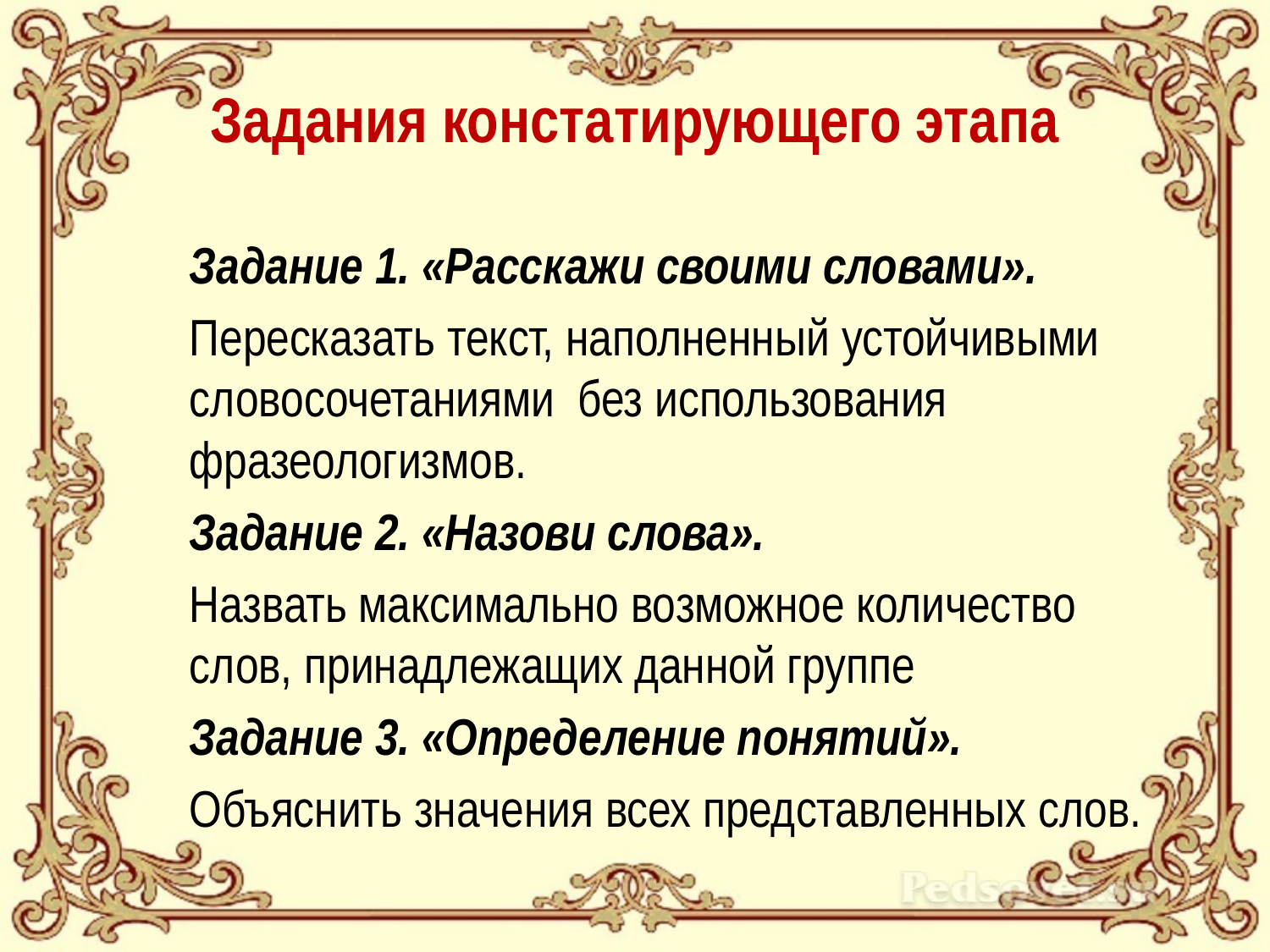

# Задания констатирующего этапа
Задание 1. «Расскажи своими словами».
Пересказать текст, наполненный устойчивыми словосочетаниями  без использования фразеологизмов.
Задание 2. «Назови слова».
Назвать максимально возможное количество слов, принадлежащих данной группе
Задание 3. «Определение понятий».
Объяснить значения всех представленных слов.